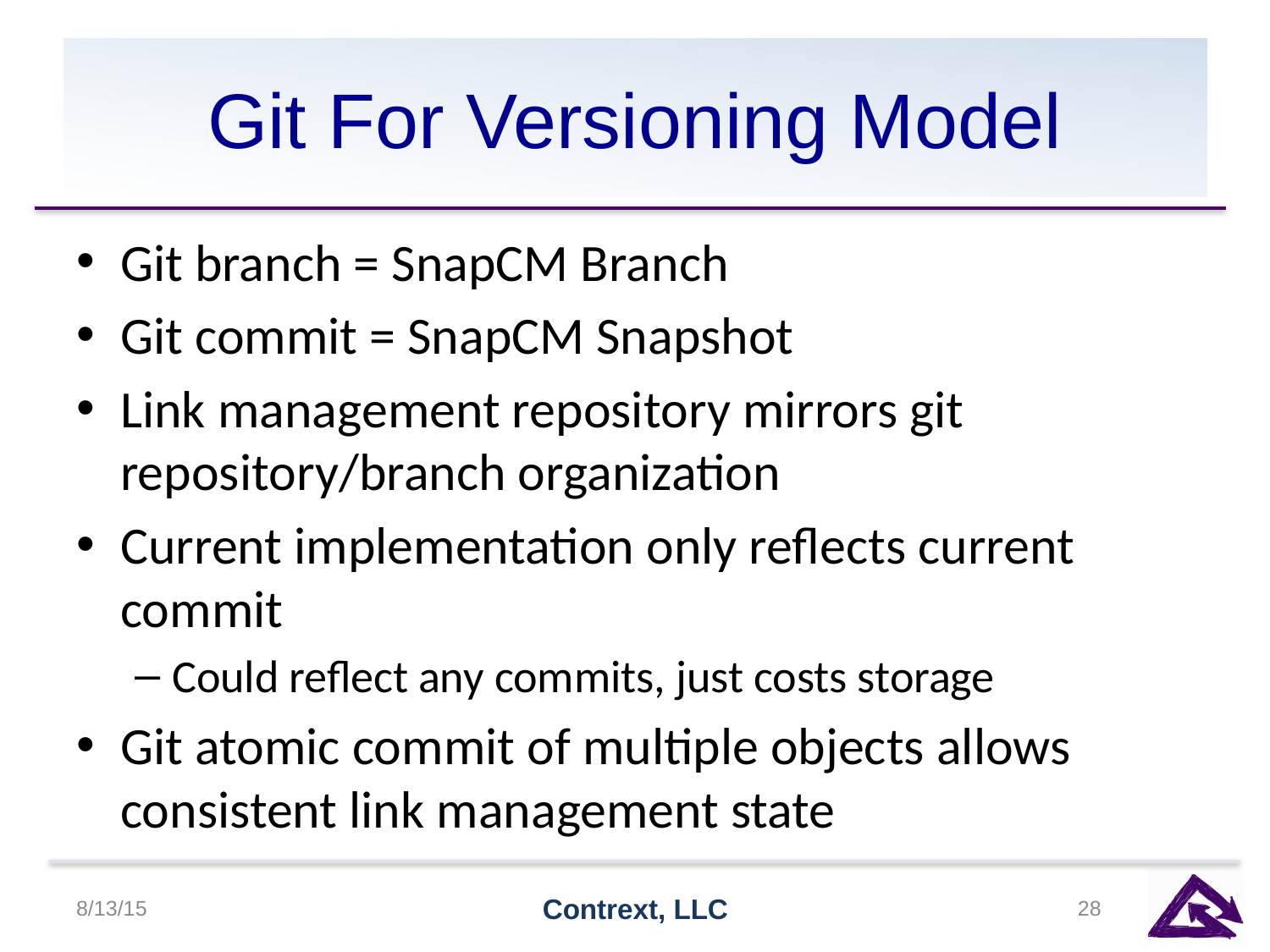

# Git For Versioning Model
Git branch = SnapCM Branch
Git commit = SnapCM Snapshot
Link management repository mirrors git repository/branch organization
Current implementation only reflects current commit
Could reflect any commits, just costs storage
Git atomic commit of multiple objects allows consistent link management state
8/13/15
Contrext, LLC
28